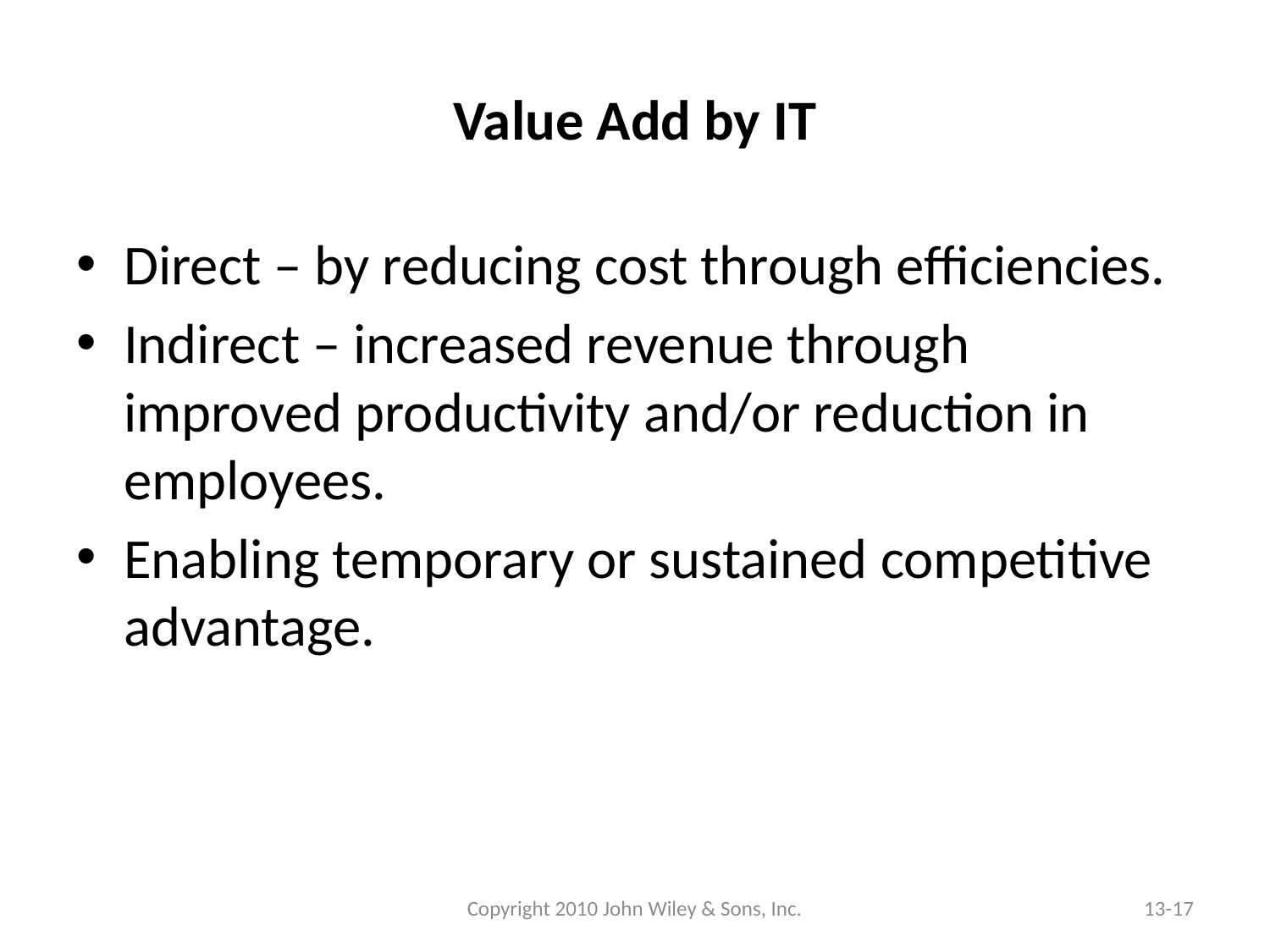

# Value Add by IT
Direct – by reducing cost through efficiencies.
Indirect – increased revenue through improved productivity and/or reduction in employees.
Enabling temporary or sustained competitive advantage.
Copyright 2010 John Wiley & Sons, Inc.
13-17